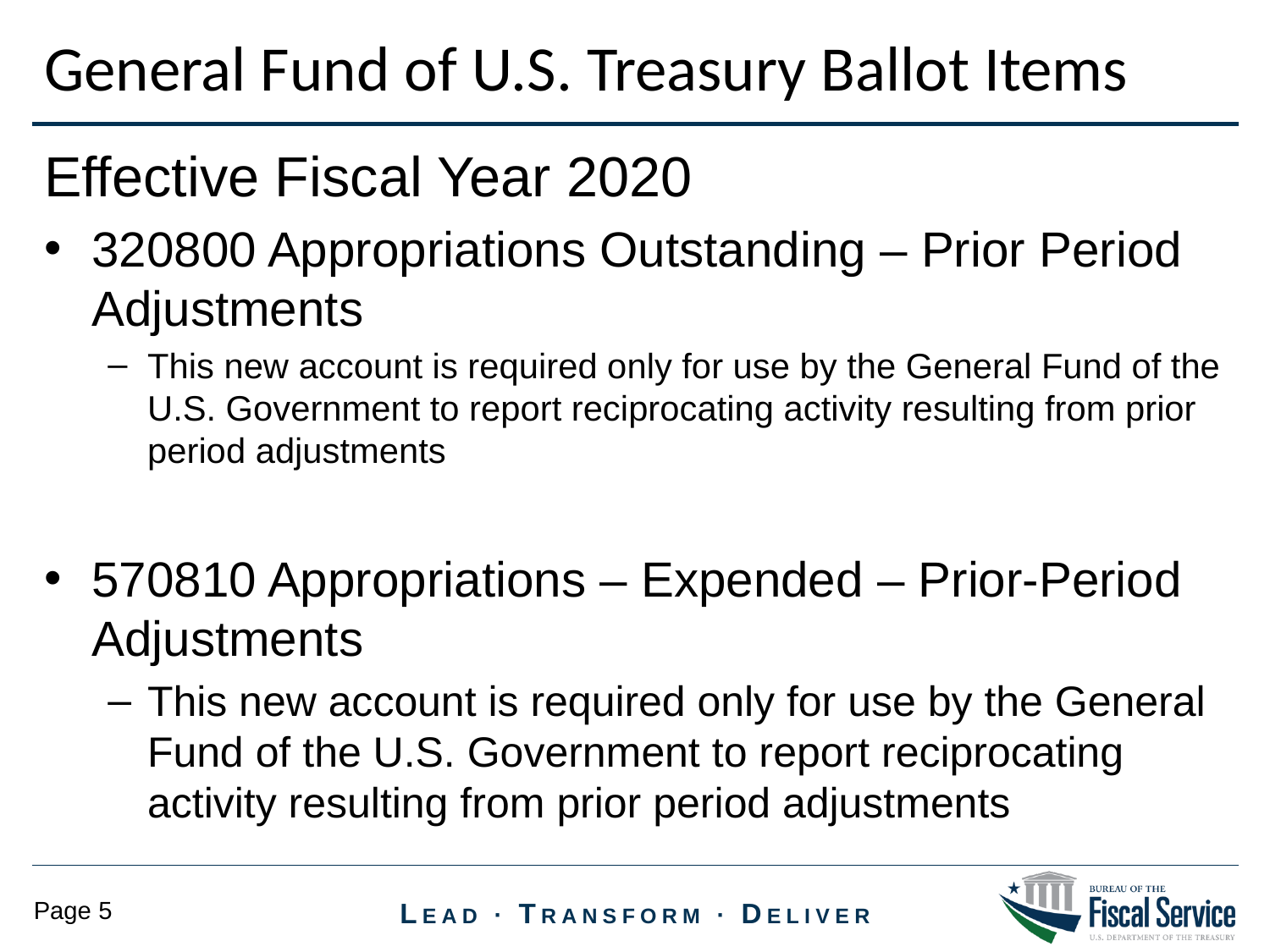

General Fund of U.S. Treasury Ballot Items
Effective Fiscal Year 2020
320800 Appropriations Outstanding – Prior Period Adjustments
This new account is required only for use by the General Fund of the U.S. Government to report reciprocating activity resulting from prior period adjustments

570810 Appropriations – Expended – Prior-Period Adjustments
This new account is required only for use by the General Fund of the U.S. Government to report reciprocating activity resulting from prior period adjustments